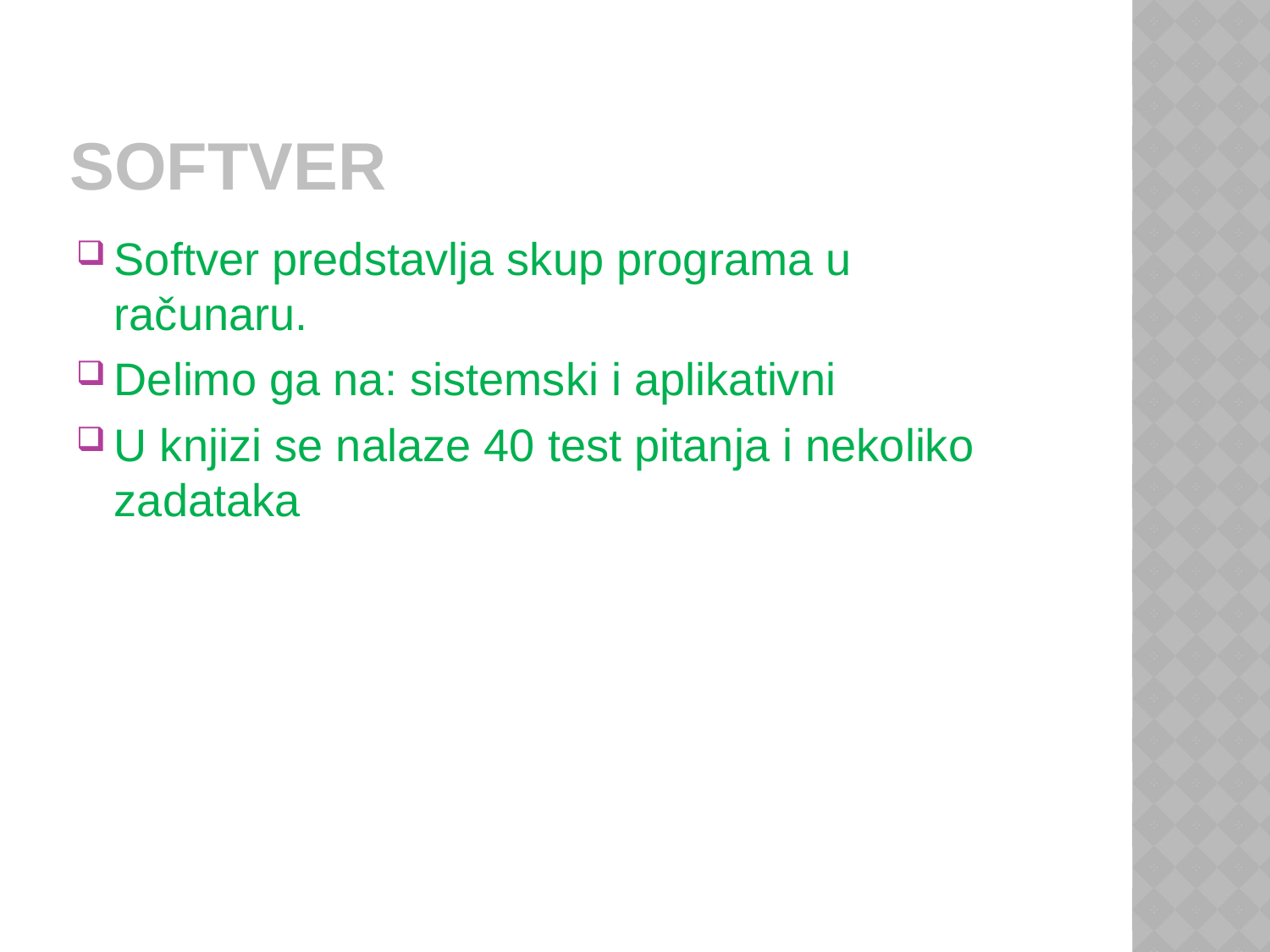

# SOFTVER
Softver predstavlja skup programa u računaru.
Delimo ga na: sistemski i aplikativni
U knjizi se nalaze 40 test pitanja i nekoliko zadataka